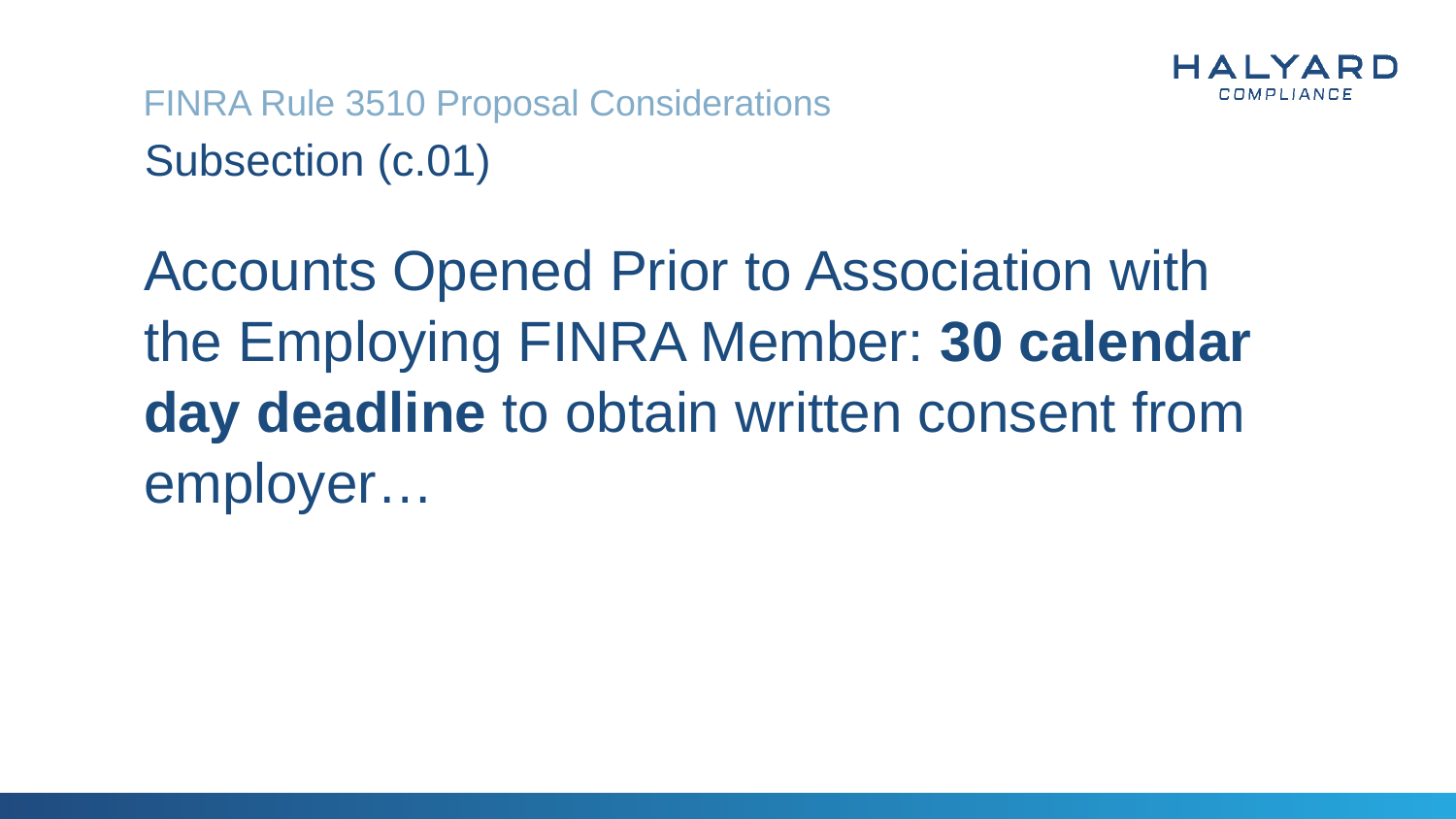

FINRA Rule 3510 Proposal Considerations
# Subsection (c.01)
Accounts Opened Prior to Association with the Employing FINRA Member: 30 calendar day deadline to obtain written consent from employer…